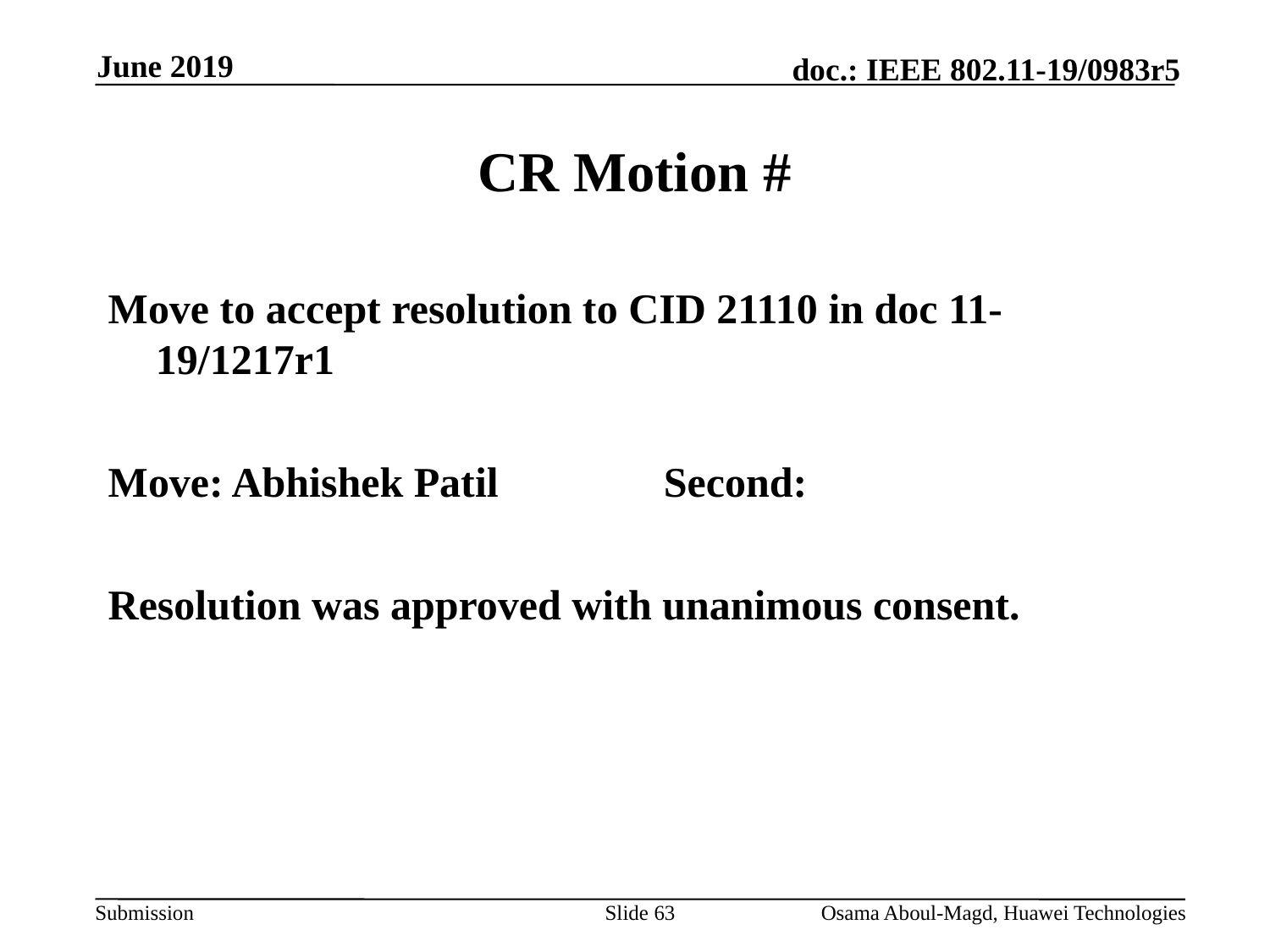

June 2019
# CR Motion #
Move to accept resolution to CID 21110 in doc 11-19/1217r1

Move: Abhishek Patil		Second:

Resolution was approved with unanimous consent.
Slide 63
Osama Aboul-Magd, Huawei Technologies